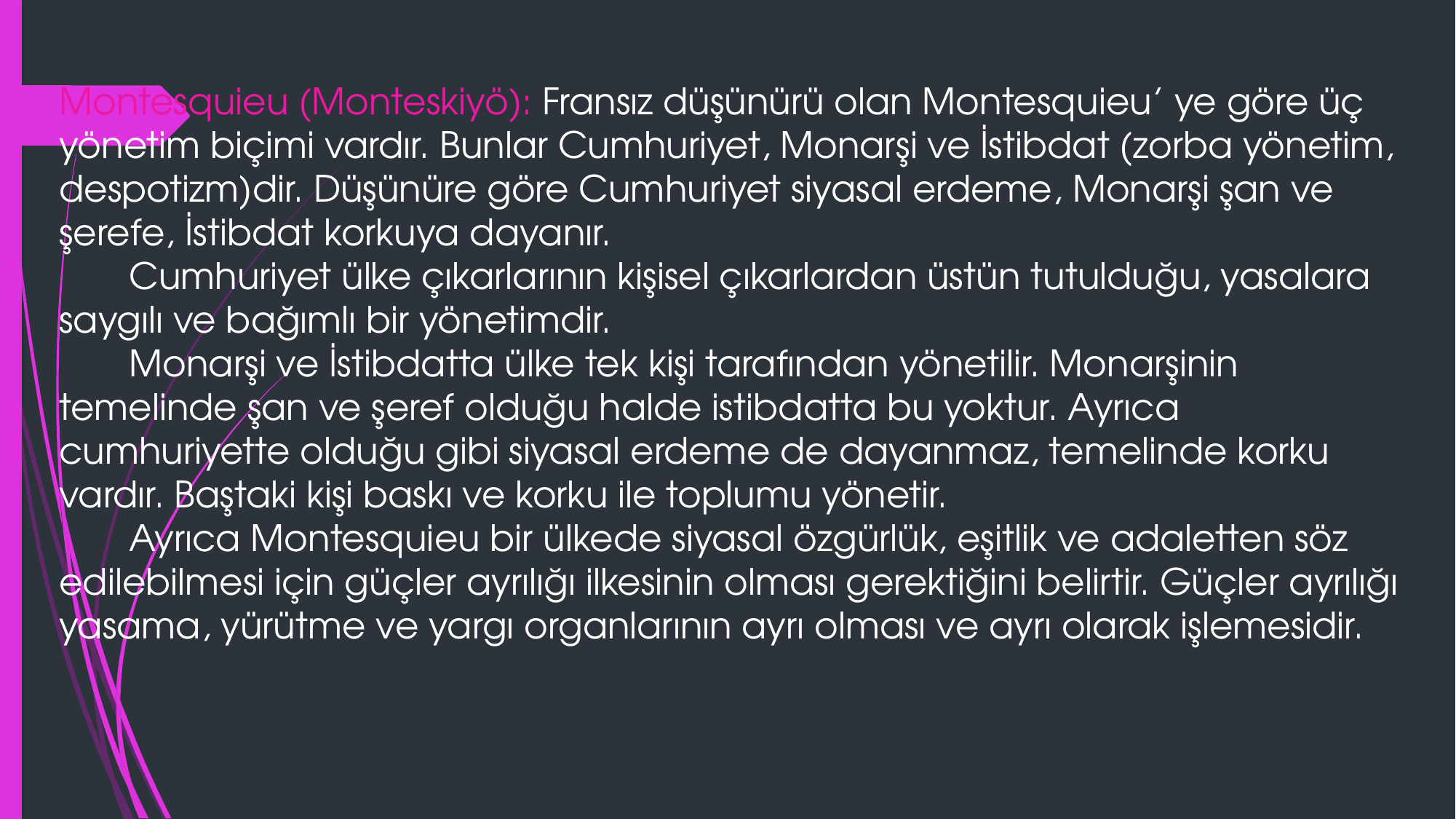

Montesquieu (Monteskiyö): Fransız düşünürü olan Montesquieu’ ye göre üç yönetim biçimi vardır. Bunlar Cumhuriyet, Monarşi ve İstibdat (zorba yönetim, despotizm)dir. Düşünüre göre Cumhuriyet siyasal erdeme, Monarşi şan ve şerefe, İstibdat korkuya dayanır.
       Cumhuriyet ülke çıkarlarının kişisel çıkarlardan üstün tutulduğu, yasalara saygılı ve bağımlı bir yönetimdir.
       Monarşi ve İstibdatta ülke tek kişi tarafından yönetilir. Monarşinin temelinde şan ve şeref olduğu halde istibdatta bu yoktur. Ayrıca cumhuriyette olduğu gibi siyasal erdeme de dayanmaz, temelinde korku vardır. Baştaki kişi baskı ve korku ile toplumu yönetir.
       Ayrıca Montesquieu bir ülkede siyasal özgürlük, eşitlik ve adaletten söz edilebilmesi için güçler ayrılığı ilkesinin olması gerektiğini belirtir. Güçler ayrılığı yasama, yürütme ve yargı organlarının ayrı olması ve ayrı olarak işlemesidir.